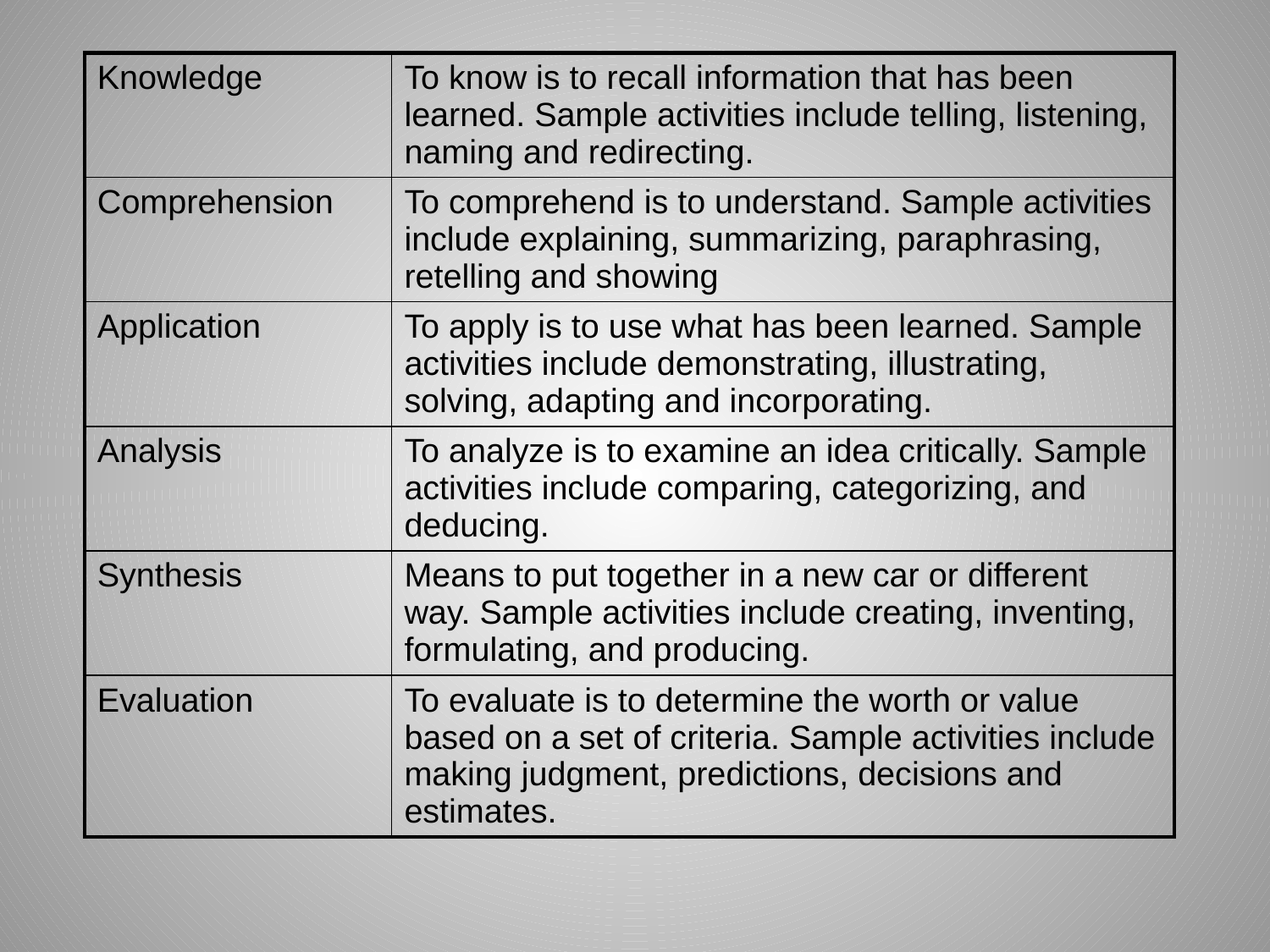

| Knowledge | To know is to recall information that has been learned. Sample activities include telling, listening, naming and redirecting. |
| --- | --- |
| Comprehension | To comprehend is to understand. Sample activities include explaining, summarizing, paraphrasing, retelling and showing |
| Application | To apply is to use what has been learned. Sample activities include demonstrating, illustrating, solving, adapting and incorporating. |
| Analysis | To analyze is to examine an idea critically. Sample activities include comparing, categorizing, and deducing. |
| Synthesis | Means to put together in a new car or different way. Sample activities include creating, inventing, formulating, and producing. |
| Evaluation | To evaluate is to determine the worth or value based on a set of criteria. Sample activities include making judgment, predictions, decisions and estimates. |